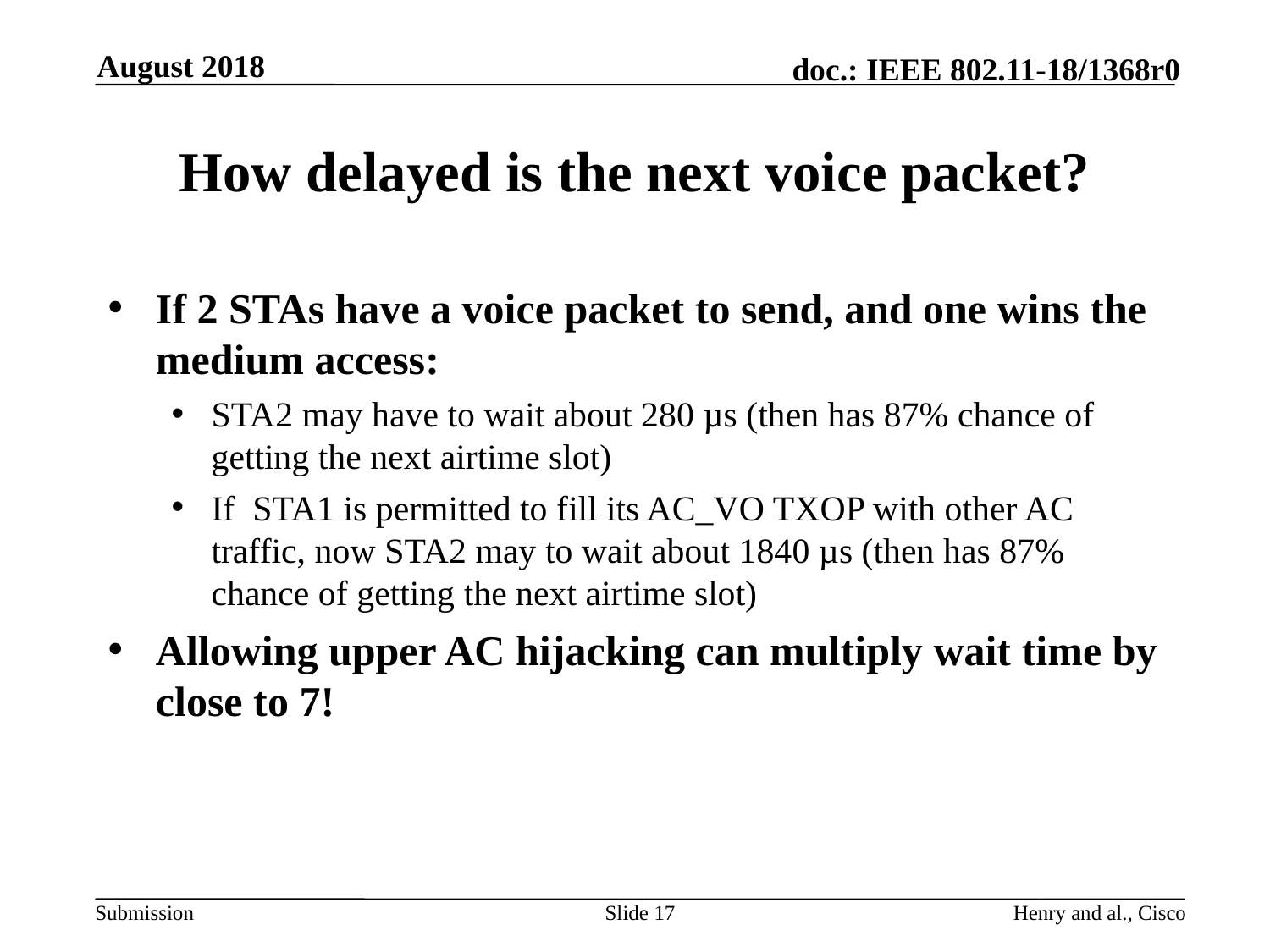

August 2018
# How delayed is the next voice packet?
If 2 STAs have a voice packet to send, and one wins the medium access:
STA2 may have to wait about 280 µs (then has 87% chance of getting the next airtime slot)
If  STA1 is permitted to fill its AC_VO TXOP with other AC traffic, now STA2 may to wait about 1840 µs (then has 87% chance of getting the next airtime slot)
Allowing upper AC hijacking can multiply wait time by close to 7!

Slide 17
Henry and al., Cisco